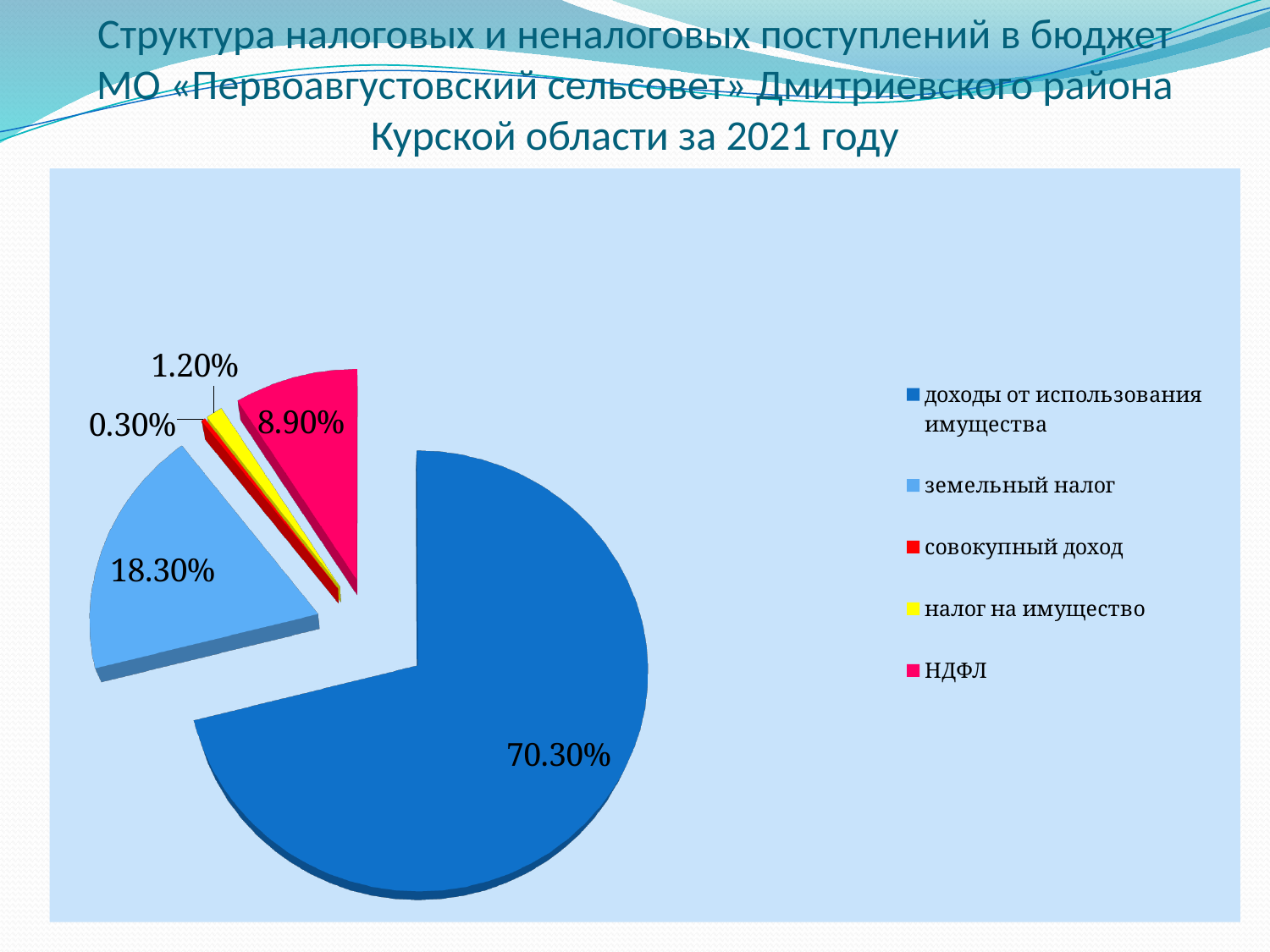

# Структура налоговых и неналоговых поступлений в бюджет МО «Первоавгустовский сельсовет» Дмитриевского района Курской области за 2021 году

[unsupported chart]